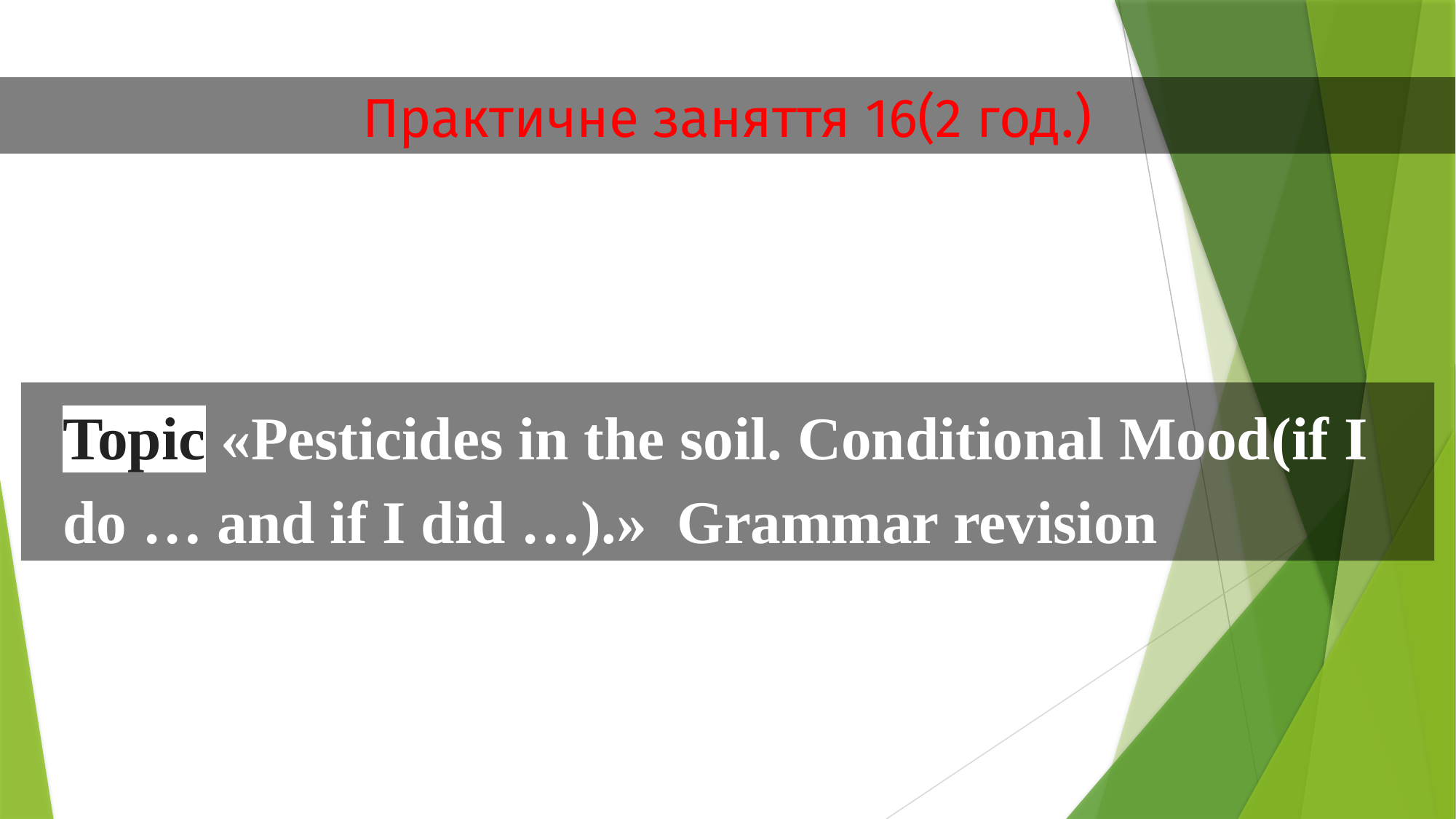

Практичне заняття 16(2 год.)
Topic «Pesticides in the soil. Conditional Mood(if I do … and if I did …).»  Grammar revision